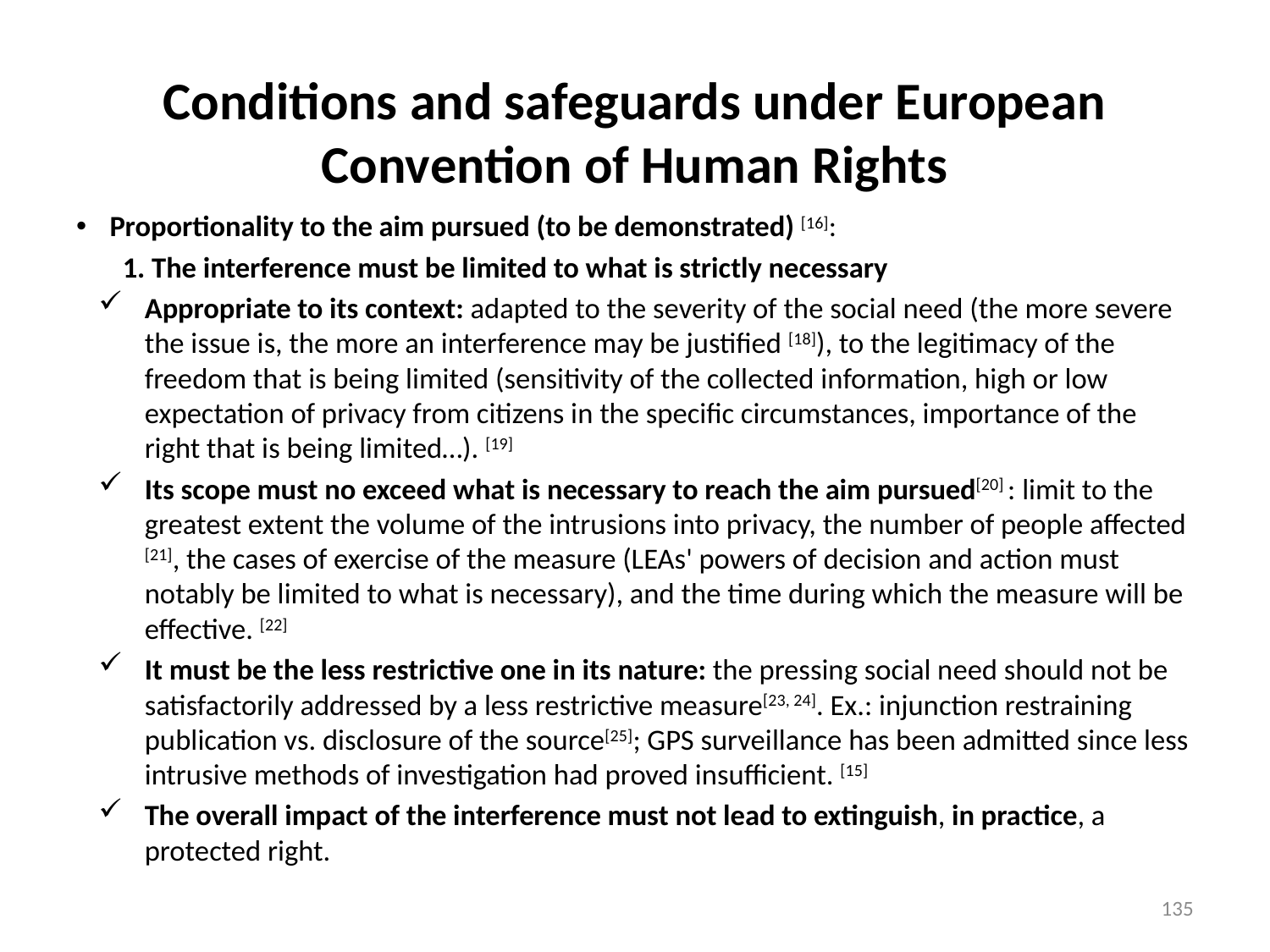

# Conditions and safeguards under European Convention of Human Rights
Proportionality to the aim pursued (to be demonstrated) [16]:
1. The interference must be limited to what is strictly necessary
Appropriate to its context: adapted to the severity of the social need (the more severe the issue is, the more an interference may be justified [18]), to the legitimacy of the freedom that is being limited (sensitivity of the collected information, high or low expectation of privacy from citizens in the specific circumstances, importance of the right that is being limited…). [19]
Its scope must no exceed what is necessary to reach the aim pursued[20] : limit to the greatest extent the volume of the intrusions into privacy, the number of people affected [21], the cases of exercise of the measure (LEAs' powers of decision and action must notably be limited to what is necessary), and the time during which the measure will be effective. [22]
It must be the less restrictive one in its nature: the pressing social need should not be satisfactorily addressed by a less restrictive measure[23, 24]. Ex.: injunction restraining publication vs. disclosure of the source[25]; GPS surveillance has been admitted since less intrusive methods of investigation had proved insufficient. [15]
The overall impact of the interference must not lead to extinguish, in practice, a protected right.

135